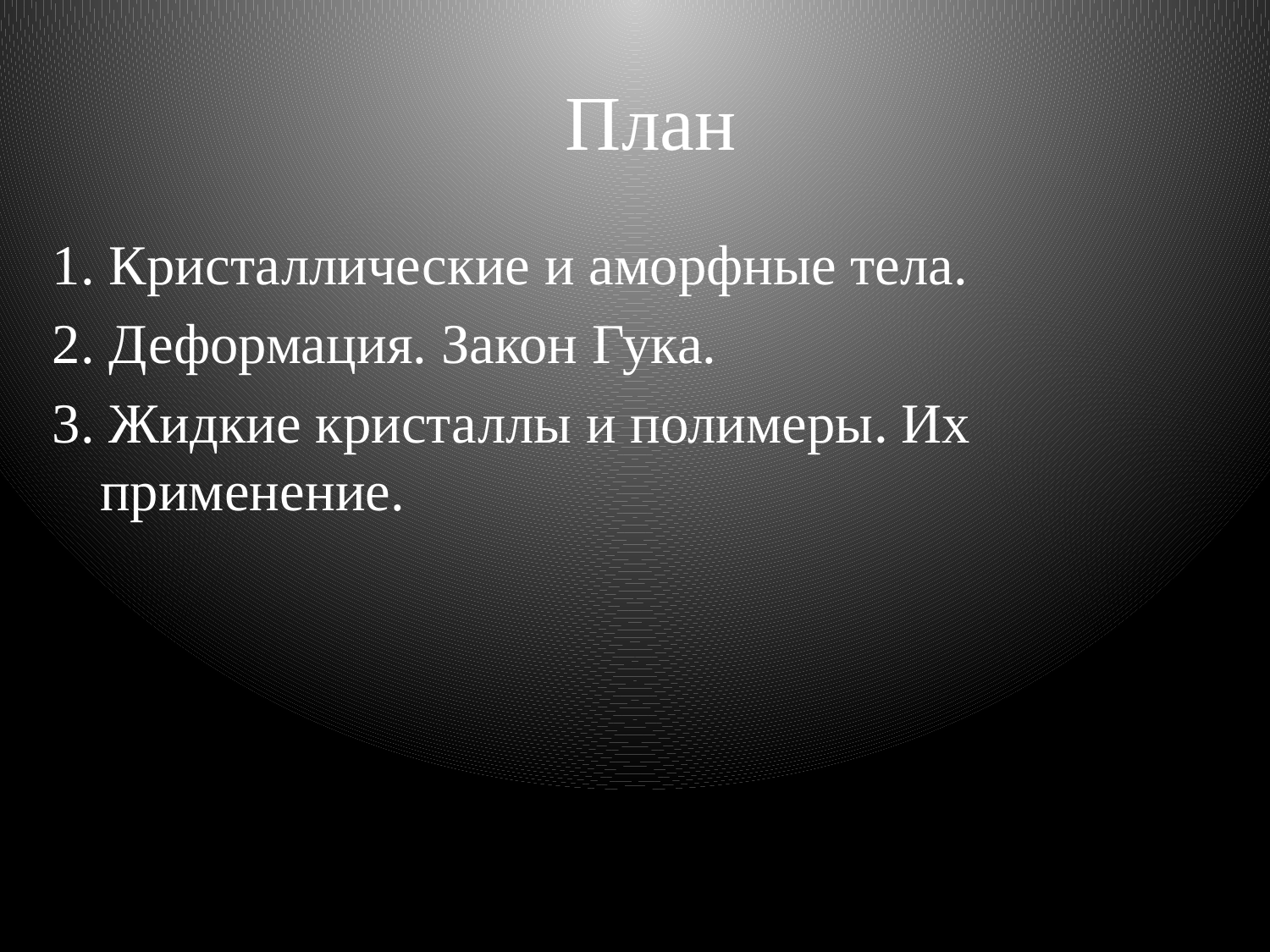

# План
1. Кристаллические и аморфные тела.
2. Деформация. Закон Гука.
3. Жидкие кристаллы и полимеры. Их применение.